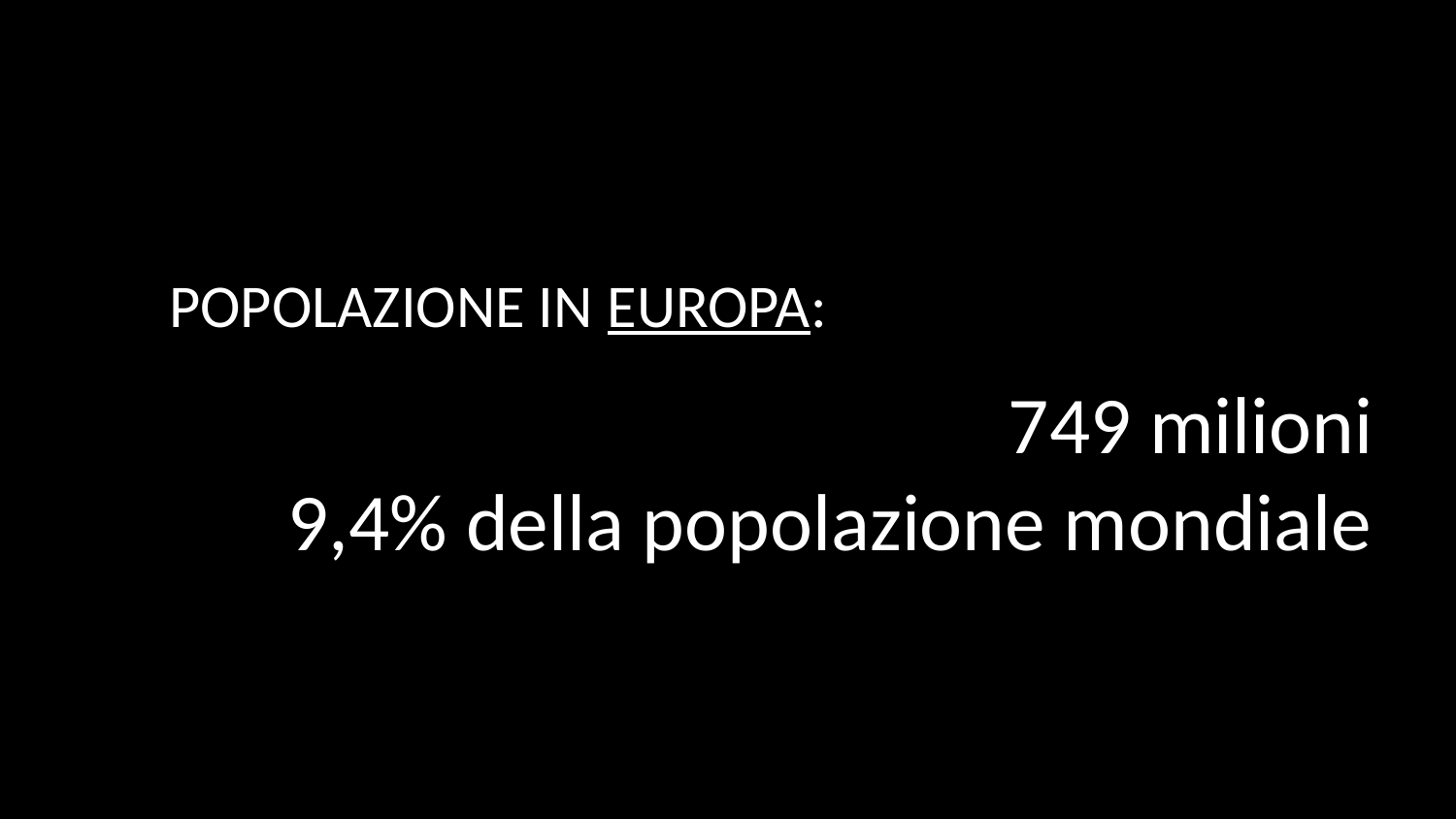

#

POPOLAZIONE IN EUROPA:
749 milioni
9,4% della popolazione mondiale